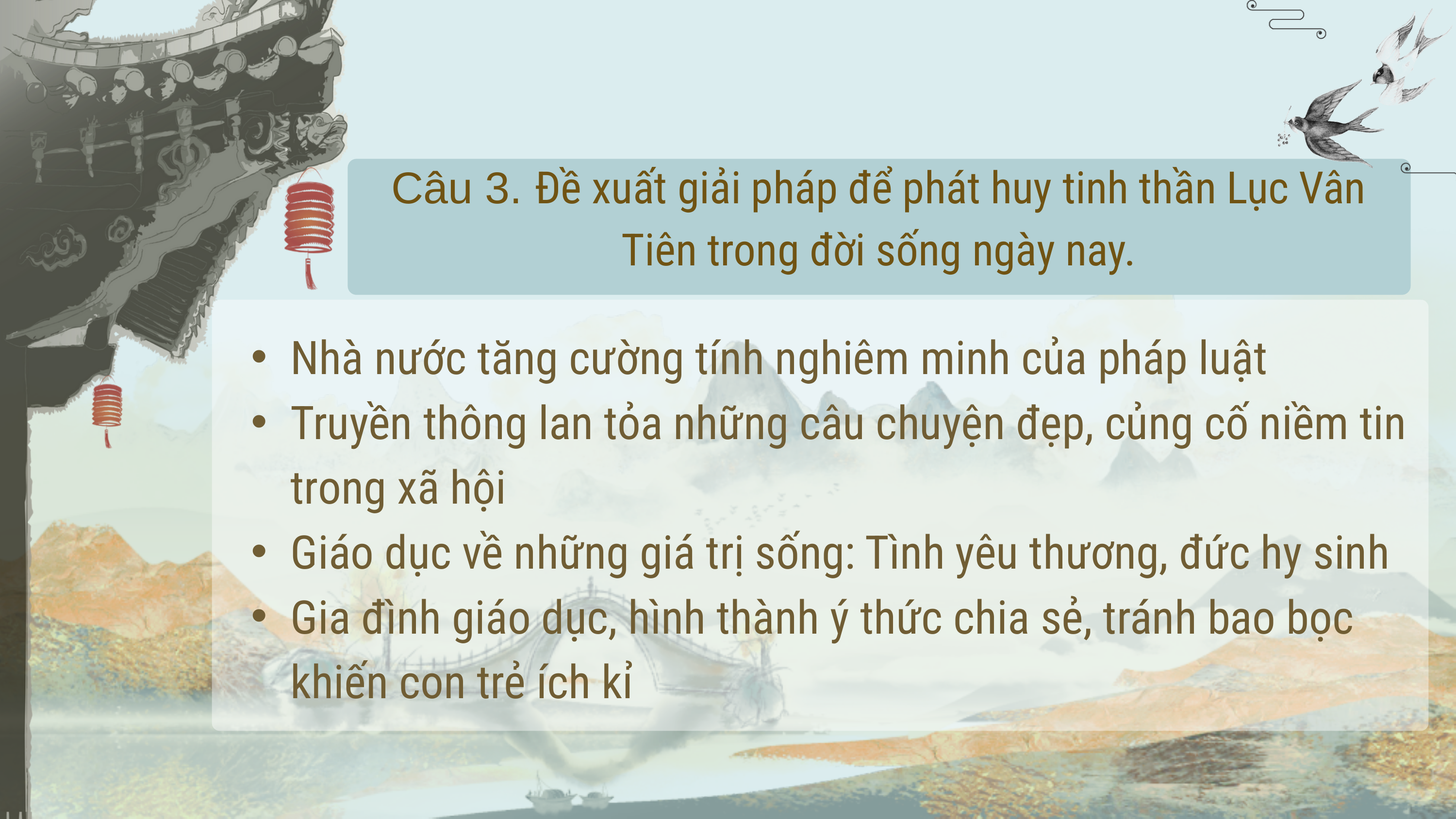

Câu 3. Đề xuất giải pháp để phát huy tinh thần Lục Vân Tiên trong đời sống ngày nay.

Nhà nước tăng cường tính nghiêm minh của pháp luật
Truyền thông lan tỏa những câu chuyện đẹp, củng cố niềm tin trong xã hội
Giáo dục về những giá trị sống: Tình yêu thương, đức hy sinh
Gia đình giáo dục, hình thành ý thức chia sẻ, tránh bao bọc khiến con trẻ ích kỉ